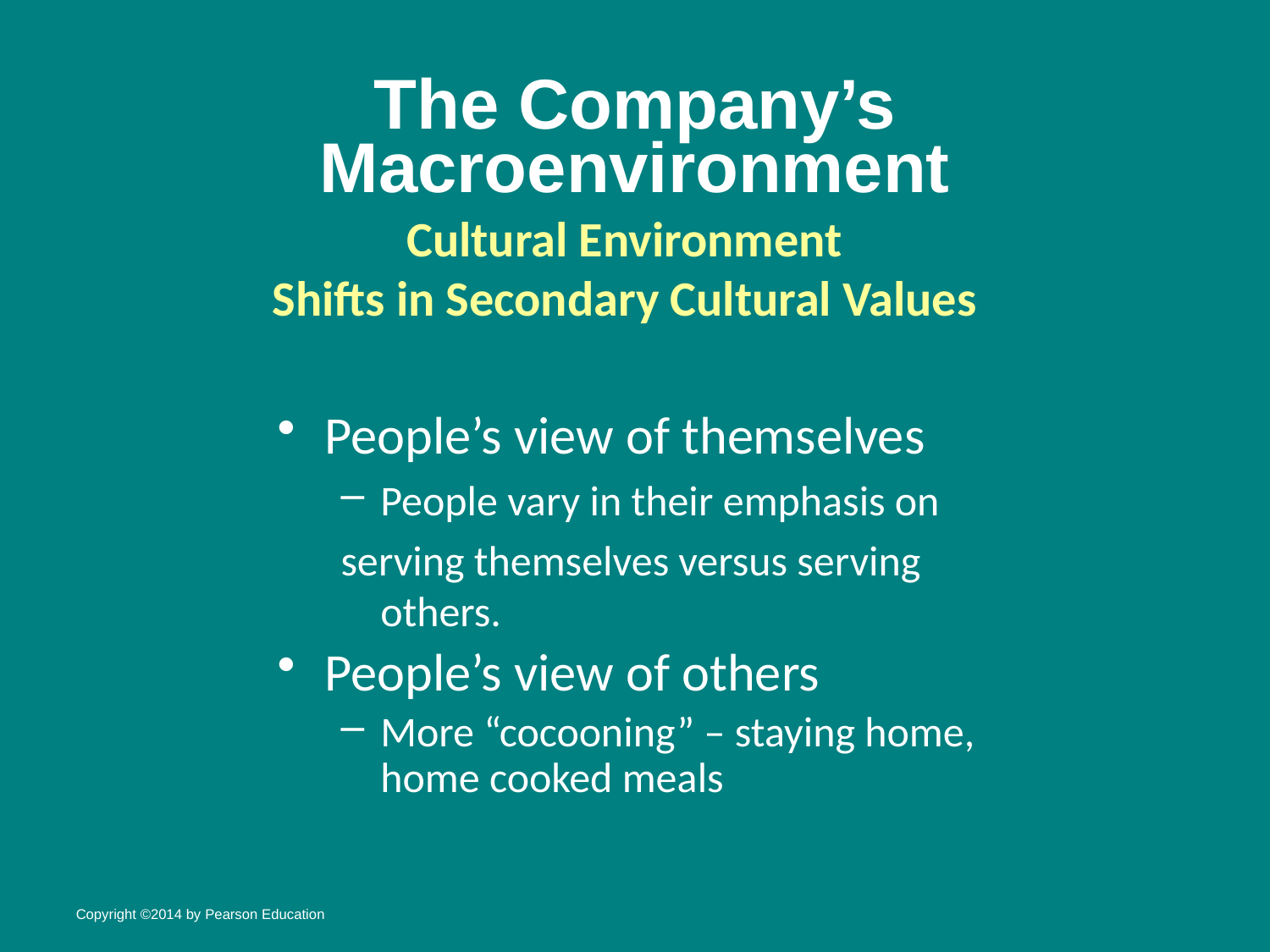

# The Company’s Macroenvironment
Cultural Environment
Shifts in Secondary Cultural Values

People’s view of themselves
People vary in their emphasis on
serving themselves versus serving others.
People’s view of others
More “cocooning” – staying home, home cooked meals

Copyright ©2014 by Pearson Education